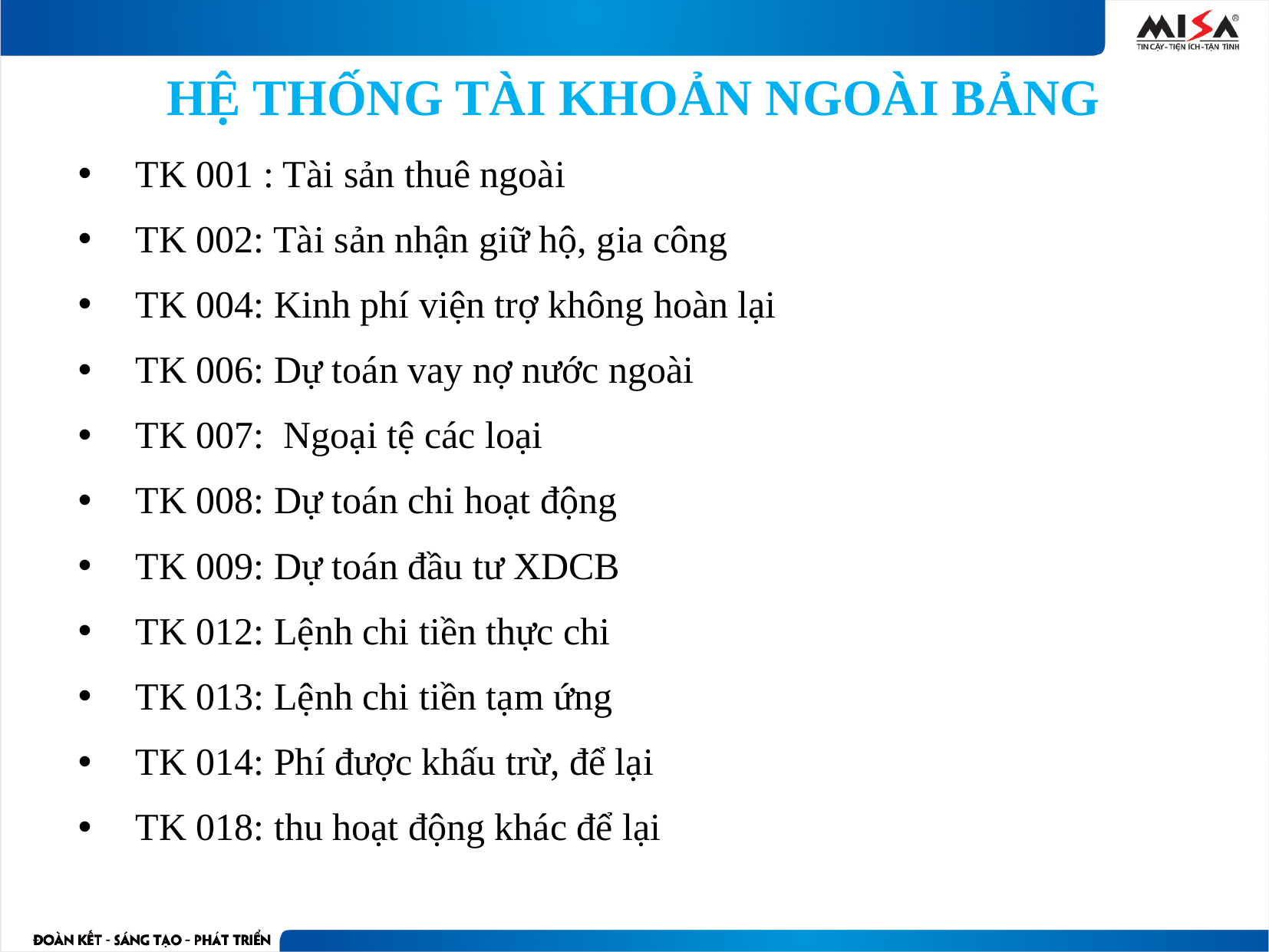

# HỆ THỐNG TÀI KHOẢN NGOÀI BẢNG
TK 001 : Tài sản thuê ngoài
TK 002: Tài sản nhận giữ hộ, gia công
TK 004: Kinh phí viện trợ không hoàn lại
TK 006: Dự toán vay nợ nước ngoài
TK 007:  Ngoại tệ các loại
TK 008: Dự toán chi hoạt động
TK 009: Dự toán đầu tư XDCB
TK 012: Lệnh chi tiền thực chi
TK 013: Lệnh chi tiền tạm ứng
TK 014: Phí được khấu trừ, để lại
TK 018: thu hoạt động khác để lại